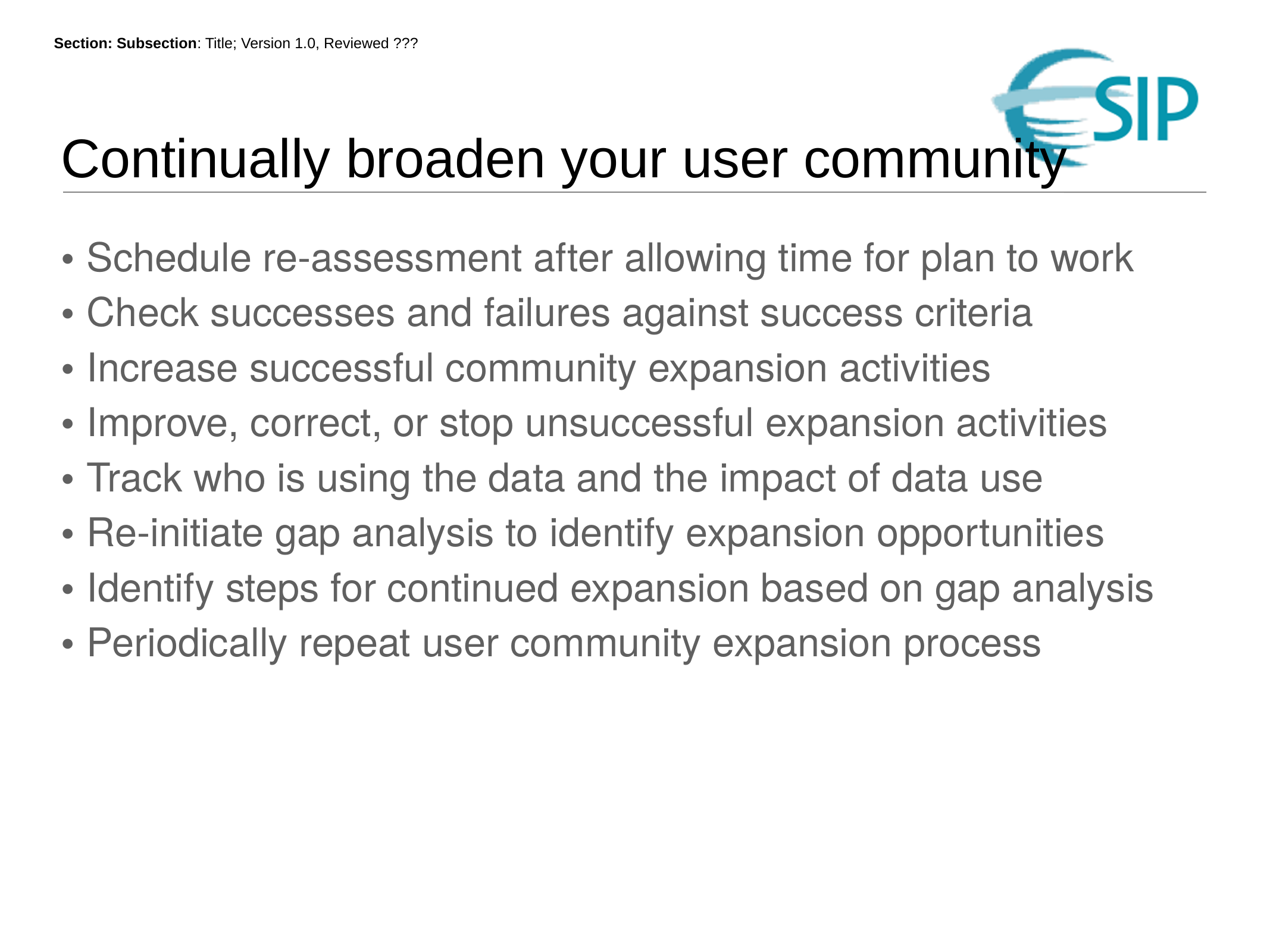

# Continually broaden your user community
Schedule re-assessment after allowing time for plan to work
Check successes and failures against success criteria
Increase successful community expansion activities
Improve, correct, or stop unsuccessful expansion activities
Track who is using the data and the impact of data use
Re-initiate gap analysis to identify expansion opportunities
Identify steps for continued expansion based on gap analysis
Periodically repeat user community expansion process